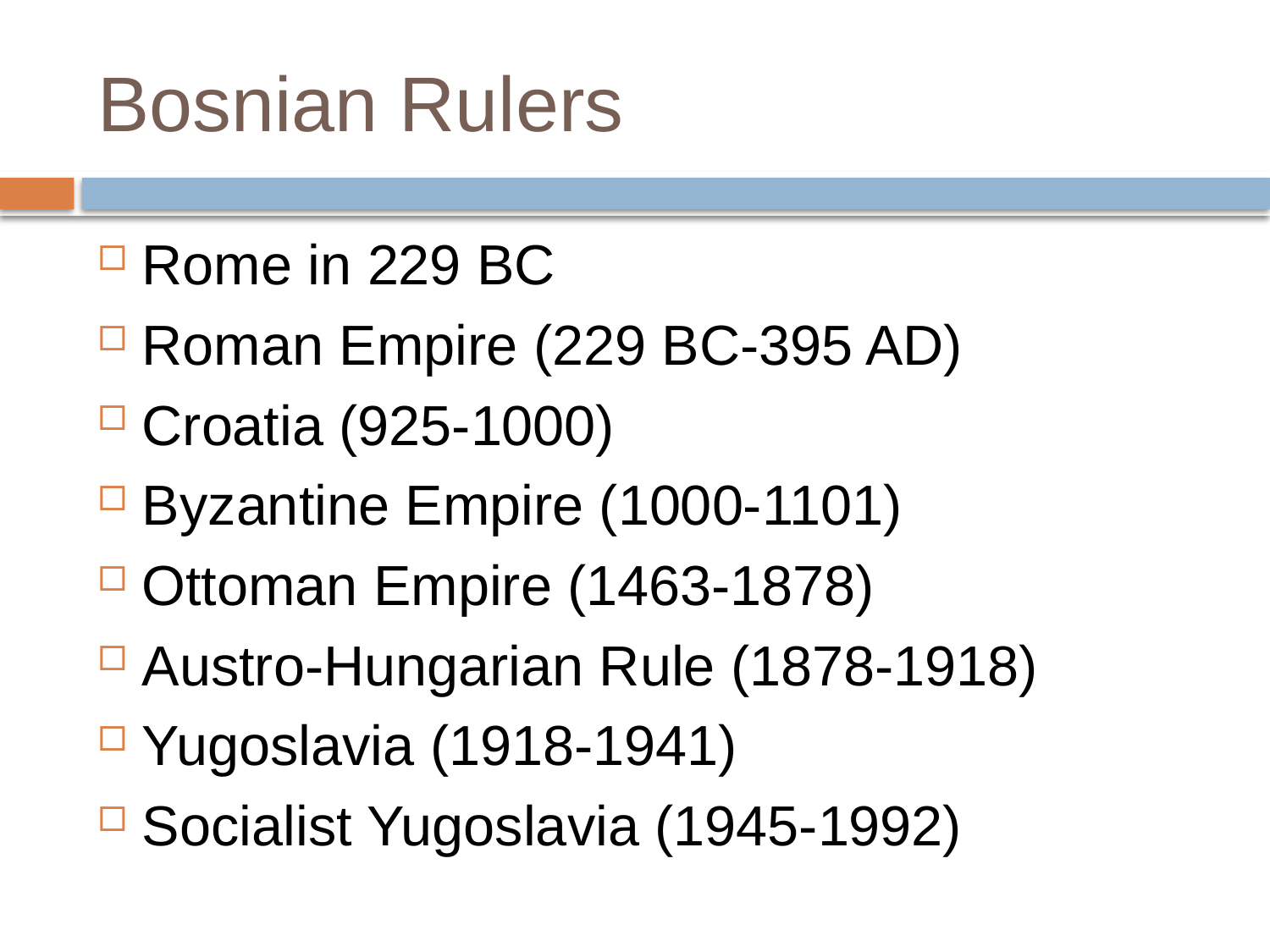

# Bosnian Rulers
Rome in 229 BC
Roman Empire (229 BC-395 AD)
Croatia (925-1000)
Byzantine Empire (1000-1101)
Ottoman Empire (1463-1878)
Austro-Hungarian Rule (1878-1918)
Yugoslavia (1918-1941)
Socialist Yugoslavia (1945-1992)